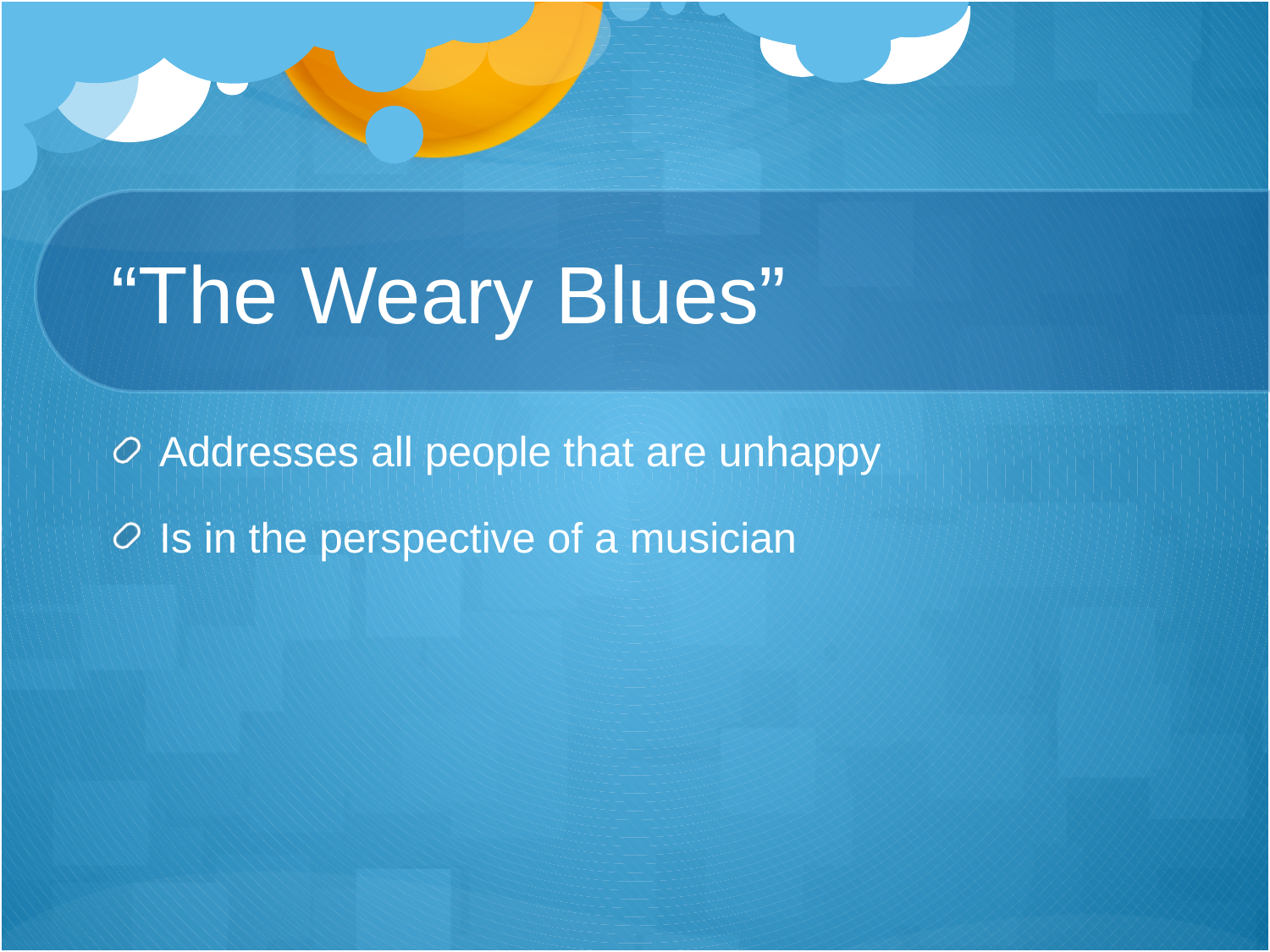

# “The Weary Blues”
Addresses all people that are unhappy
Is in the perspective of a musician